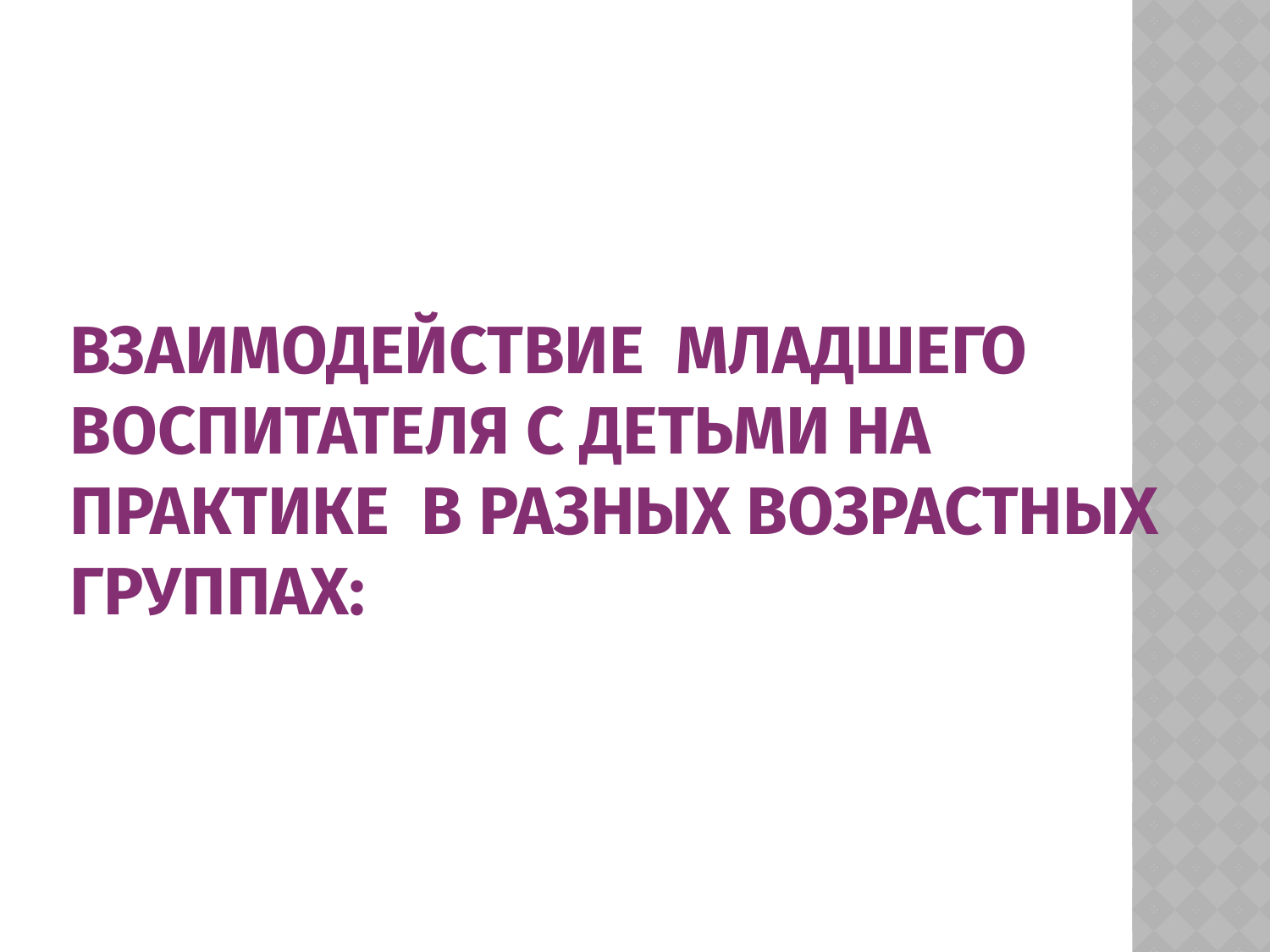

# Взаимодействие  младшего воспитателя с детьми на практике  в разных возрастных группах: